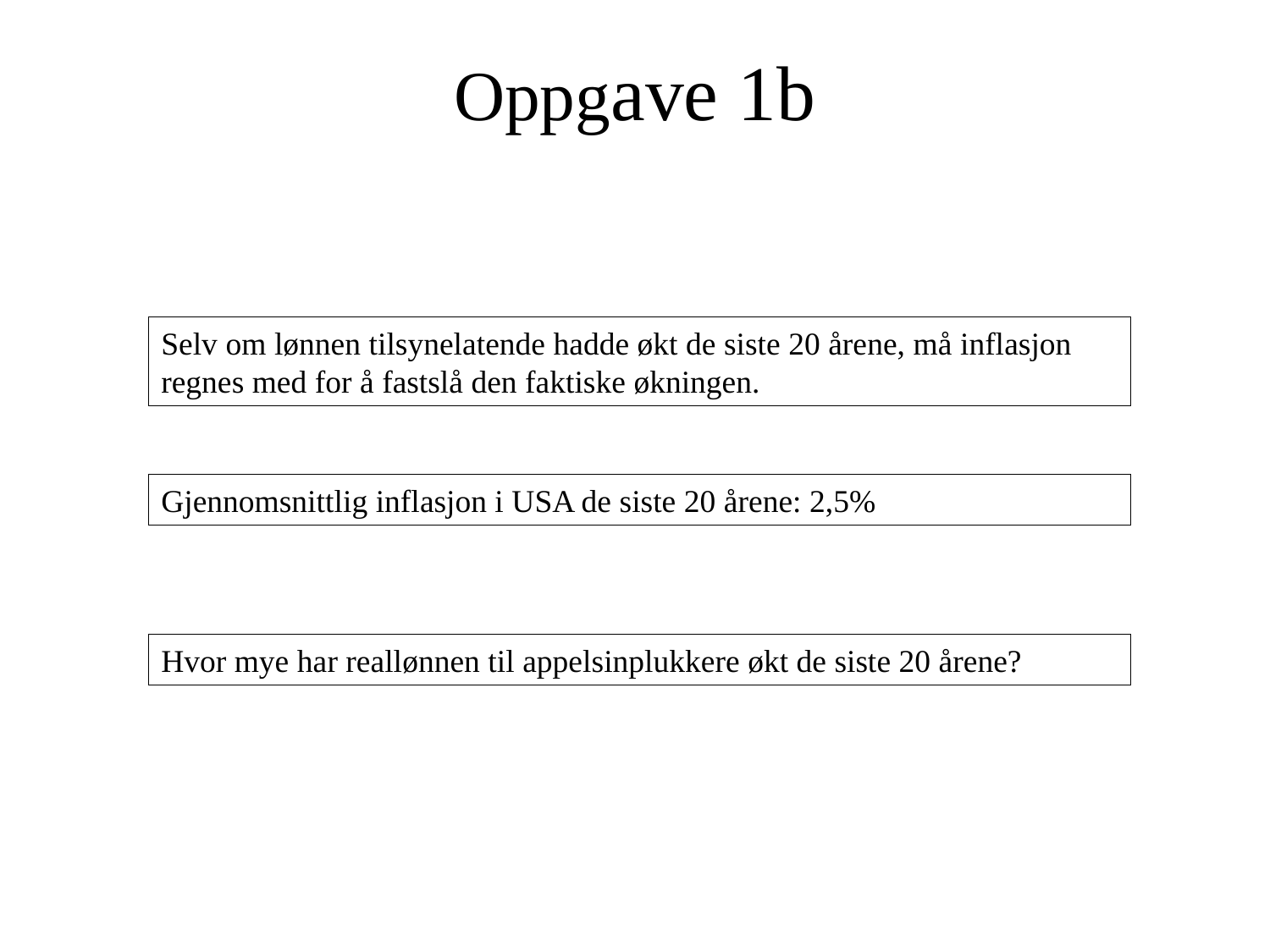

# Oppgave 1b
Selv om lønnen tilsynelatende hadde økt de siste 20 årene, må inflasjon regnes med for å fastslå den faktiske økningen.
Gjennomsnittlig inflasjon i USA de siste 20 årene: 2,5%
Hvor mye har reallønnen til appelsinplukkere økt de siste 20 årene?